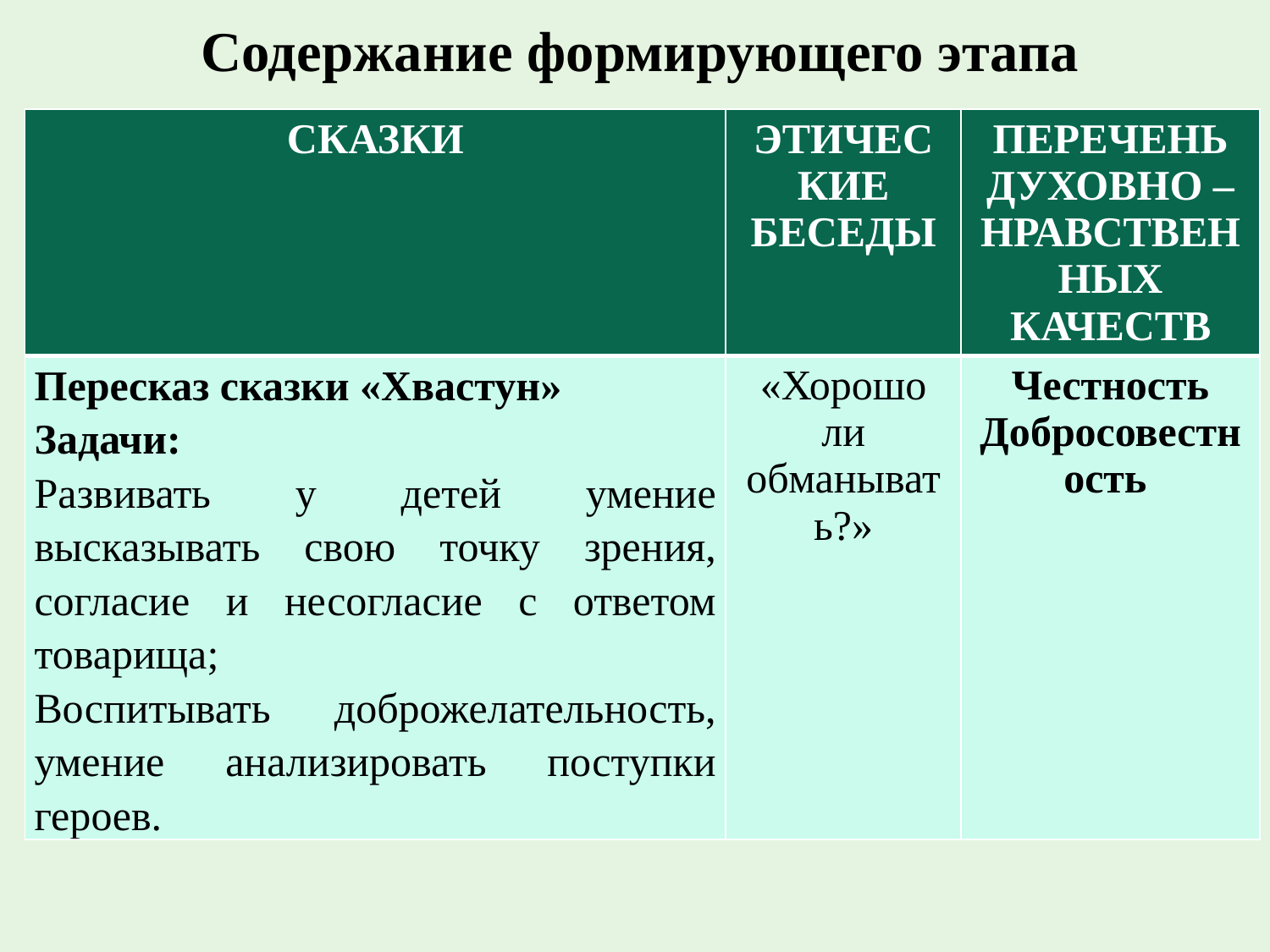

# Содержание формирующего этапа
| СКАЗКИ | ЭТИЧЕСКИЕ БЕСЕДЫ | ПЕРЕЧЕНЬ ДУХОВНО – НРАВСТВЕННЫХ КАЧЕСТВ |
| --- | --- | --- |
| Пересказ сказки «Хвастун» Задачи: Развивать у детей умение высказывать свою точку зрения, согласие и несогласие с ответом товарища; Воспитывать доброжелательность, умение анализировать поступки героев. | «Хорошо ли обманывать?» | Честность Добросовестность |